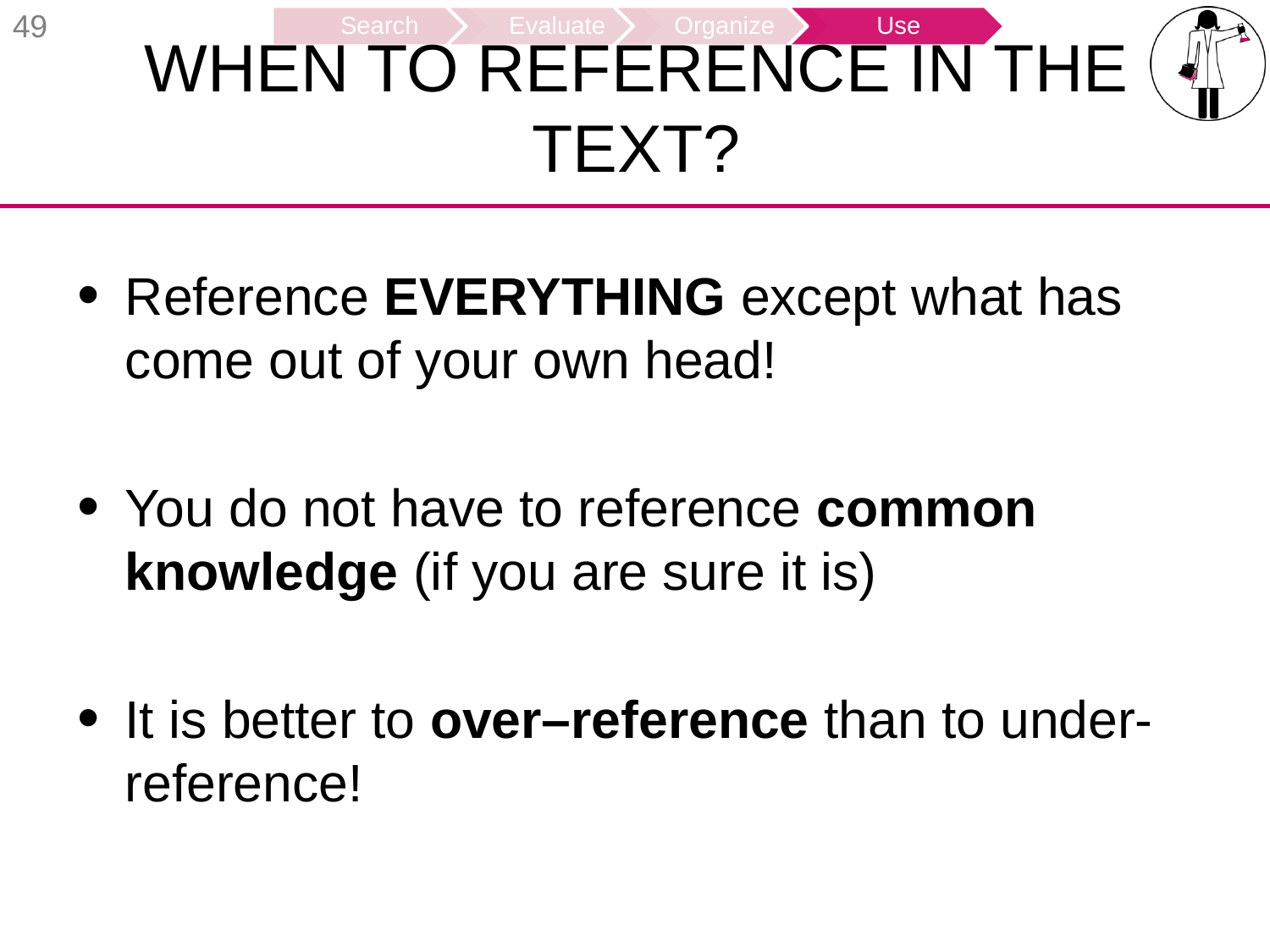

49
Search
Evaluate
Organize
Use
When to reference in the text?
Reference EVERYTHING except what has come out of your own head!

You do not have to reference common knowledge (if you are sure it is)

It is better to over–reference than to under-reference!